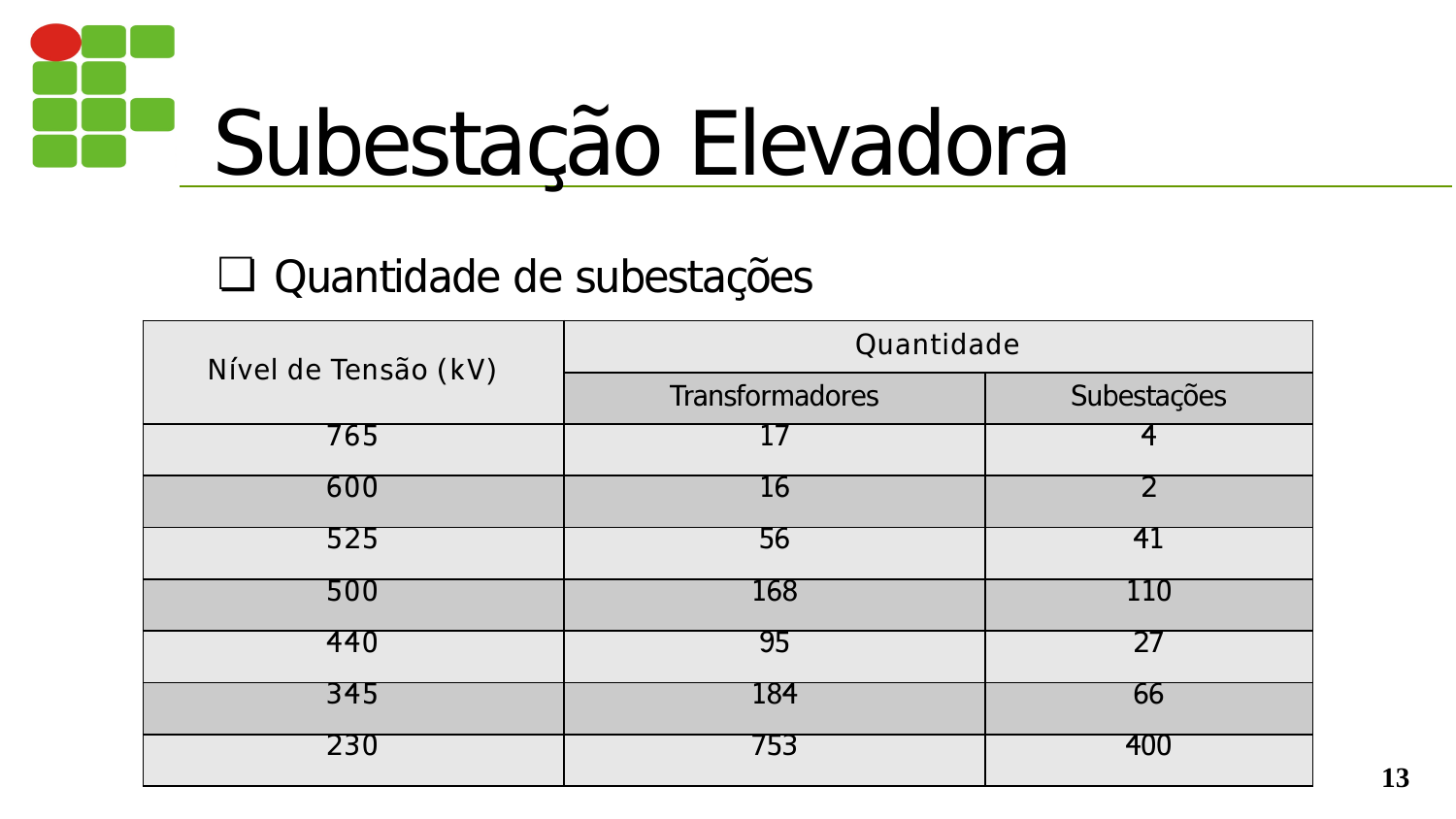

# Subestação Elevadora
Quantidade de subestações
| Nível de Tensão (kV) | Quantidade |  |
| --- | --- | --- |
|  | Transformadores | Subestações |
| 765 | 17 | 4 |
| 600 | 16 | 2 |
| 525 | 56 | 41 |
| 500 | 168 | 110 |
| 440 | 95 | 27 |
| 345 | 184 | 66 |
| 230 | 753 | 400 |
13